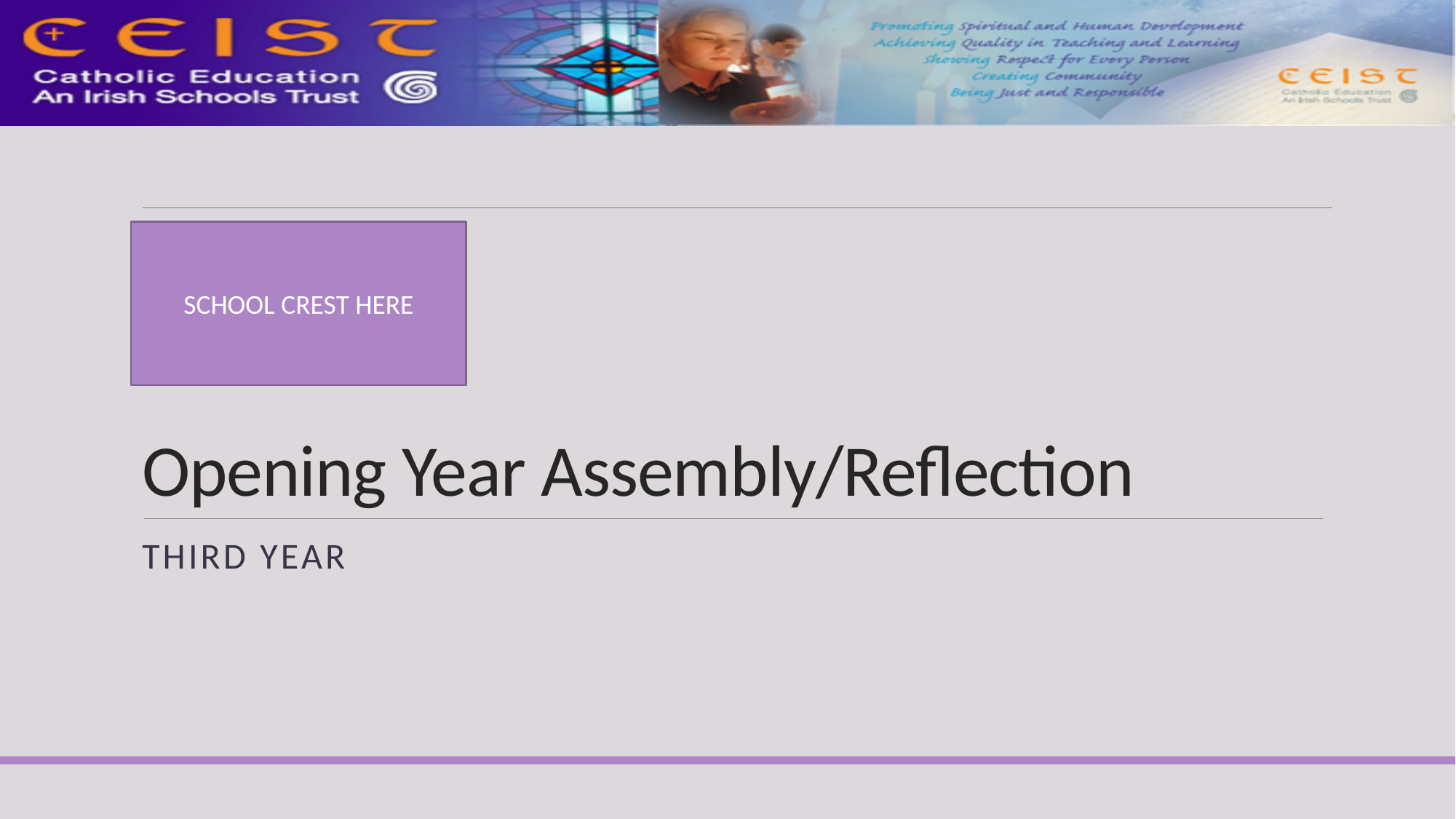

# Opening Year Assembly/Reflection
SCHOOL CREST HERE
Third year